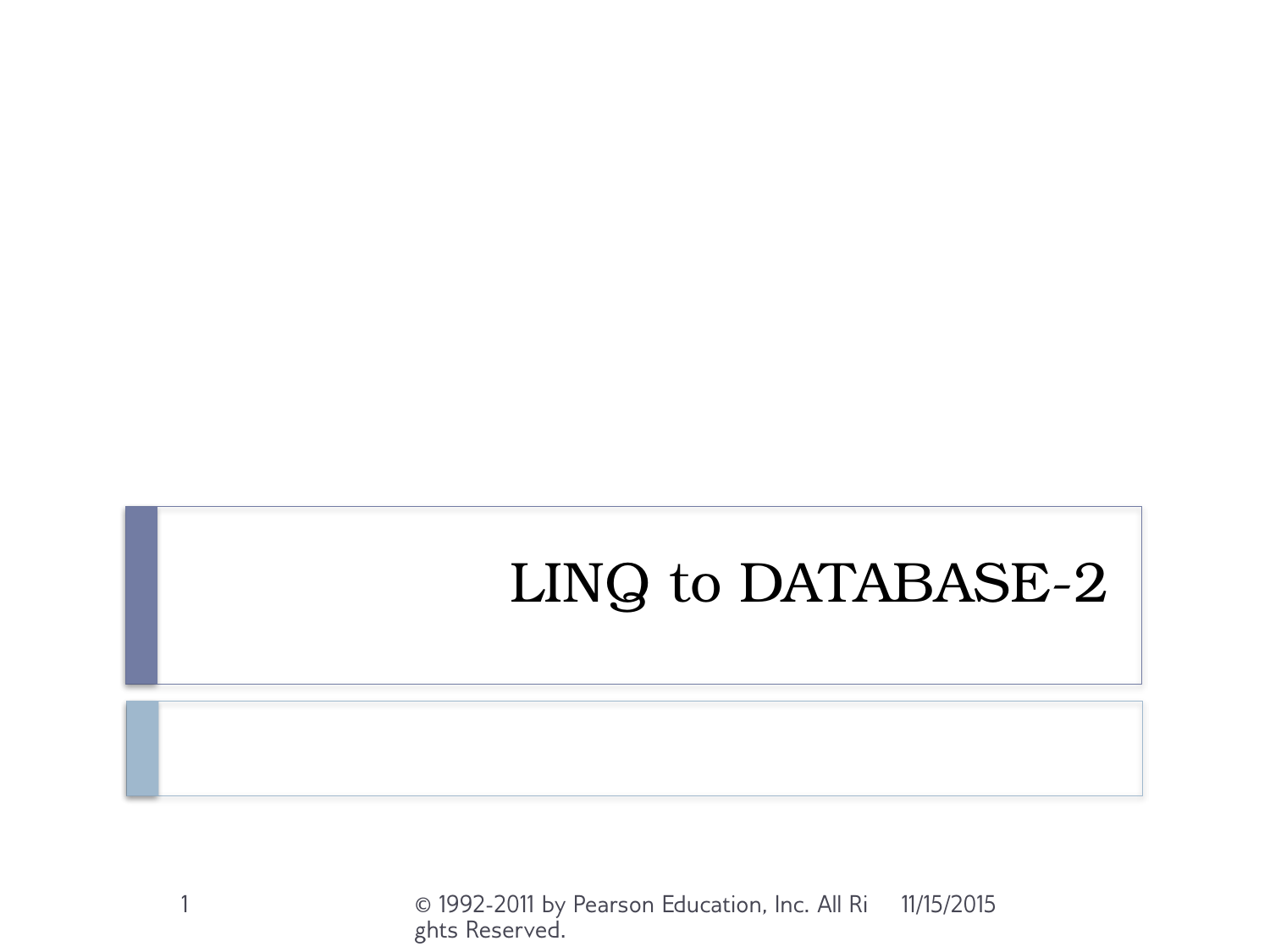

# LINQ to DATABASE-2

1
© 1992-2011 by Pearson Education, Inc. All Rights Reserved.
11/15/2015